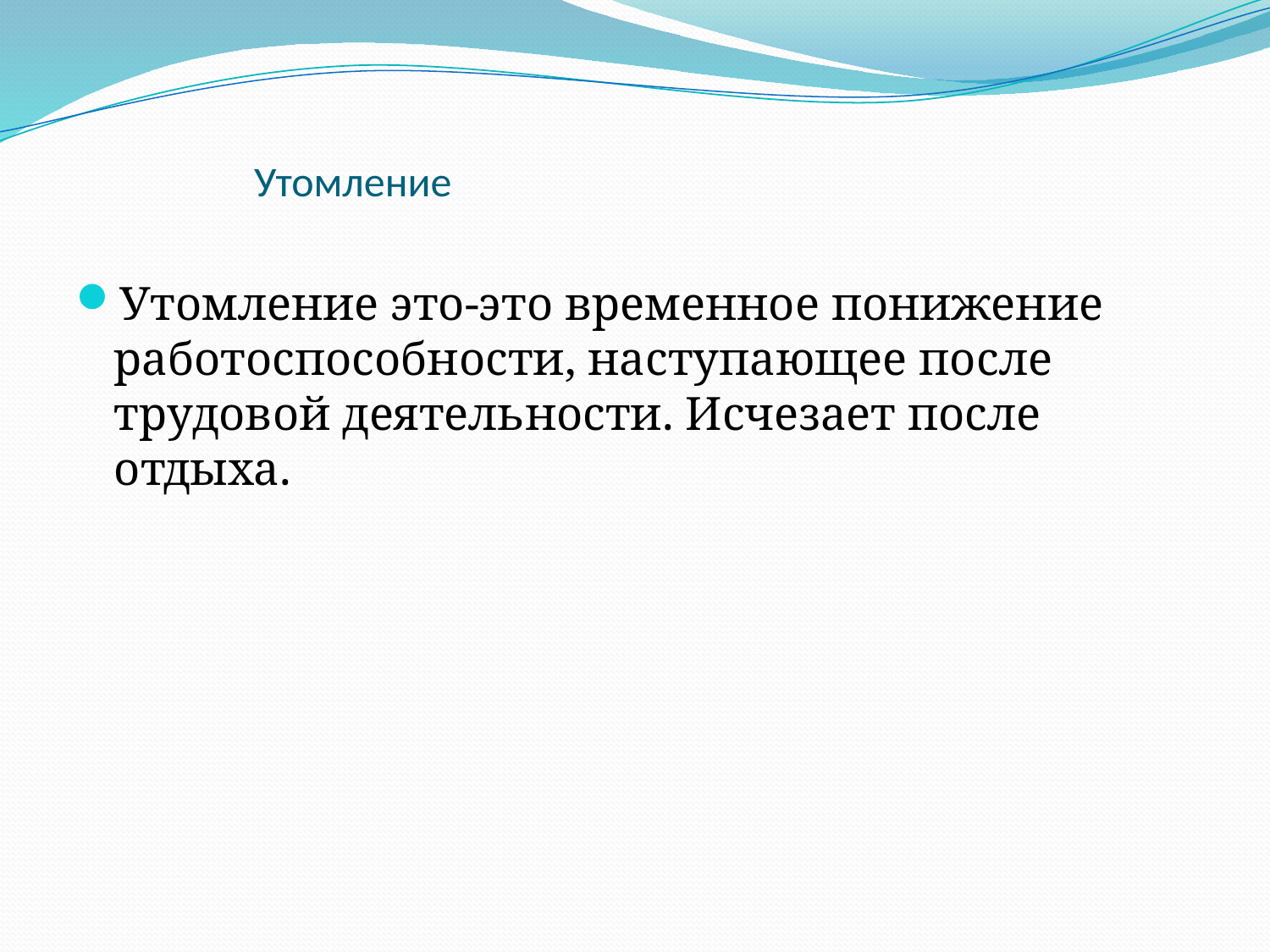

# Утомление
Утомление это-это временное понижение работоспособности, наступающее после трудовой деятельности. Исчезает после отдыха.